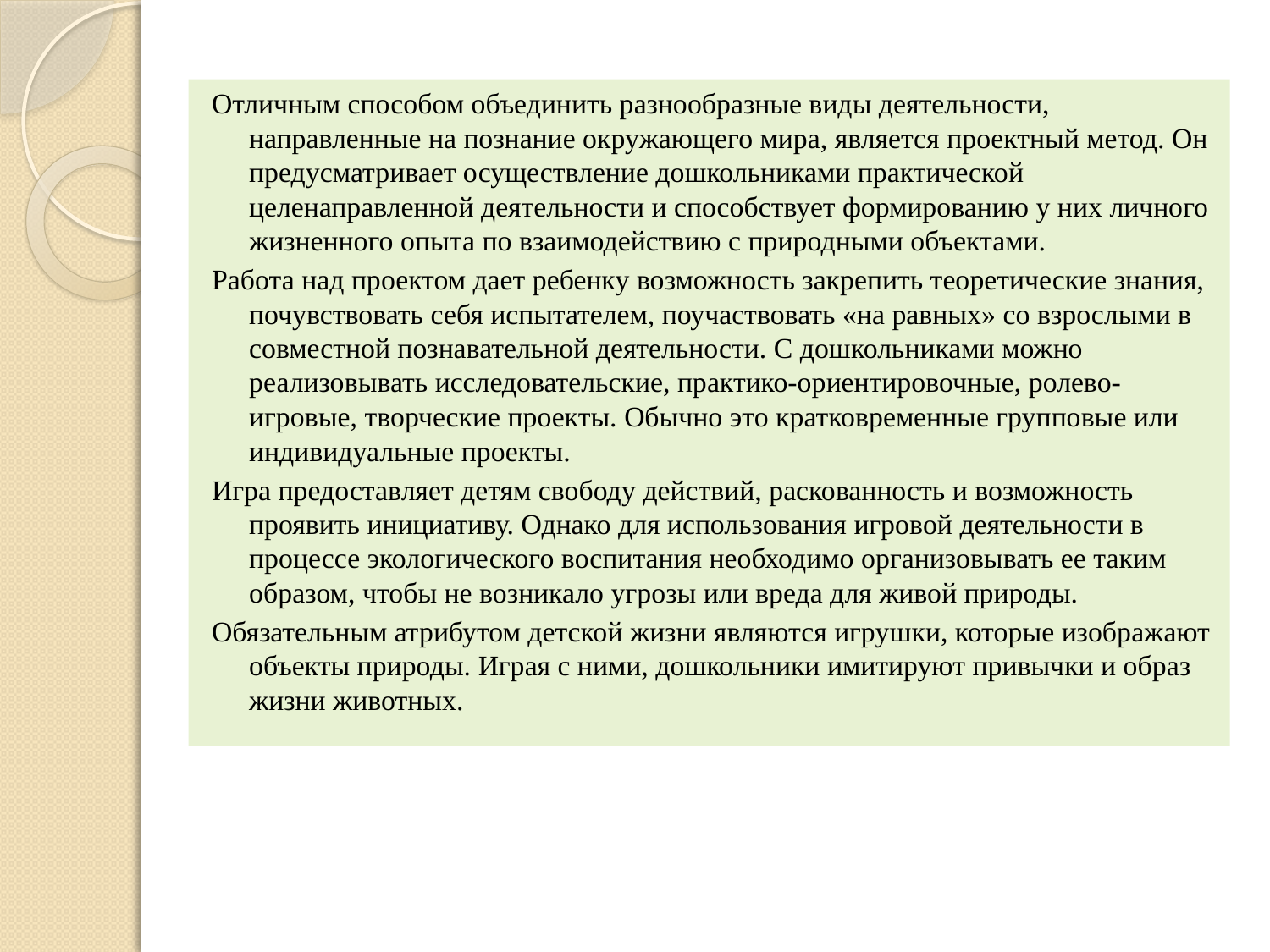

Отличным способом объединить разнообразные виды деятельности, направленные на познание окружающего мира, является проектный метод. Он предусматривает осуществление дошкольниками практической целенаправленной деятельности и способствует формированию у них личного жизненного опыта по взаимодействию с природными объектами.
Работа над проектом дает ребенку возможность закрепить теоретические знания, почувствовать себя испытателем, поучаствовать «на равных» со взрослыми в совместной познавательной деятельности. С дошкольниками можно реализовывать исследовательские, практико-ориентировочные, ролево-игровые, творческие проекты. Обычно это кратковременные групповые или индивидуальные проекты.
Игра предоставляет детям свободу действий, раскованность и возможность проявить инициативу. Однако для использования игровой деятельности в процессе экологического воспитания необходимо организовывать ее таким образом, чтобы не возникало угрозы или вреда для живой природы.
Обязательным атрибутом детской жизни являются игрушки, которые изображают объекты природы. Играя с ними, дошкольники имитируют привычки и образ жизни животных.